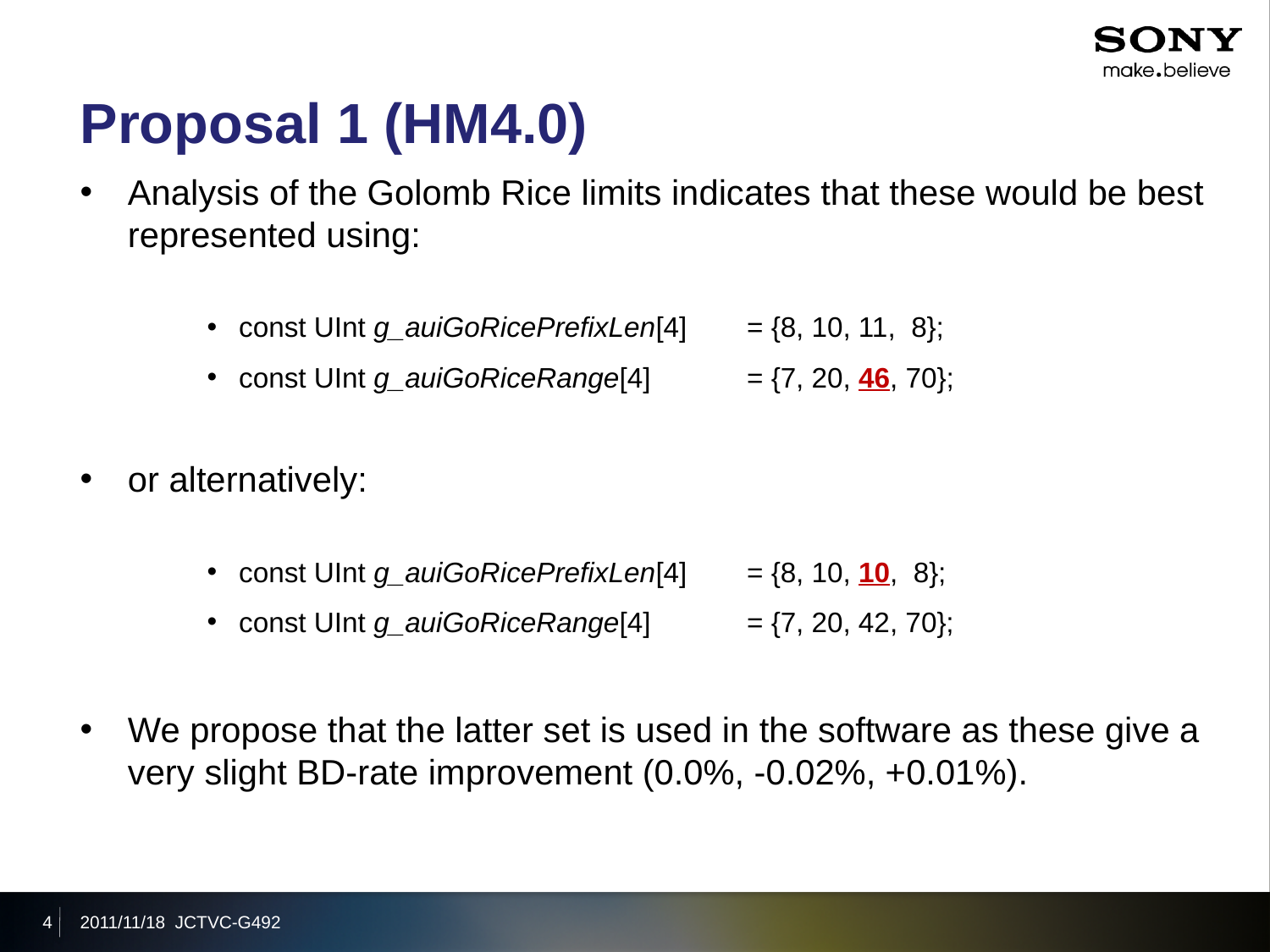

# Proposal 1 (HM4.0)
Analysis of the Golomb Rice limits indicates that these would be best represented using:

const UInt g_auiGoRicePrefixLen[4] 	= {8, 10, 11,  8};
const UInt g_auiGoRiceRange[4]     	= {7, 20, 46, 70};

or alternatively:

const UInt g_auiGoRicePrefixLen[4] 	= {8, 10, 10,  8};
const UInt g_auiGoRiceRange[4]     	= {7, 20, 42, 70};

We propose that the latter set is used in the software as these give a very slight BD-rate improvement (0.0%, -0.02%, +0.01%).
4
2011/11/18
JCTVC-G492